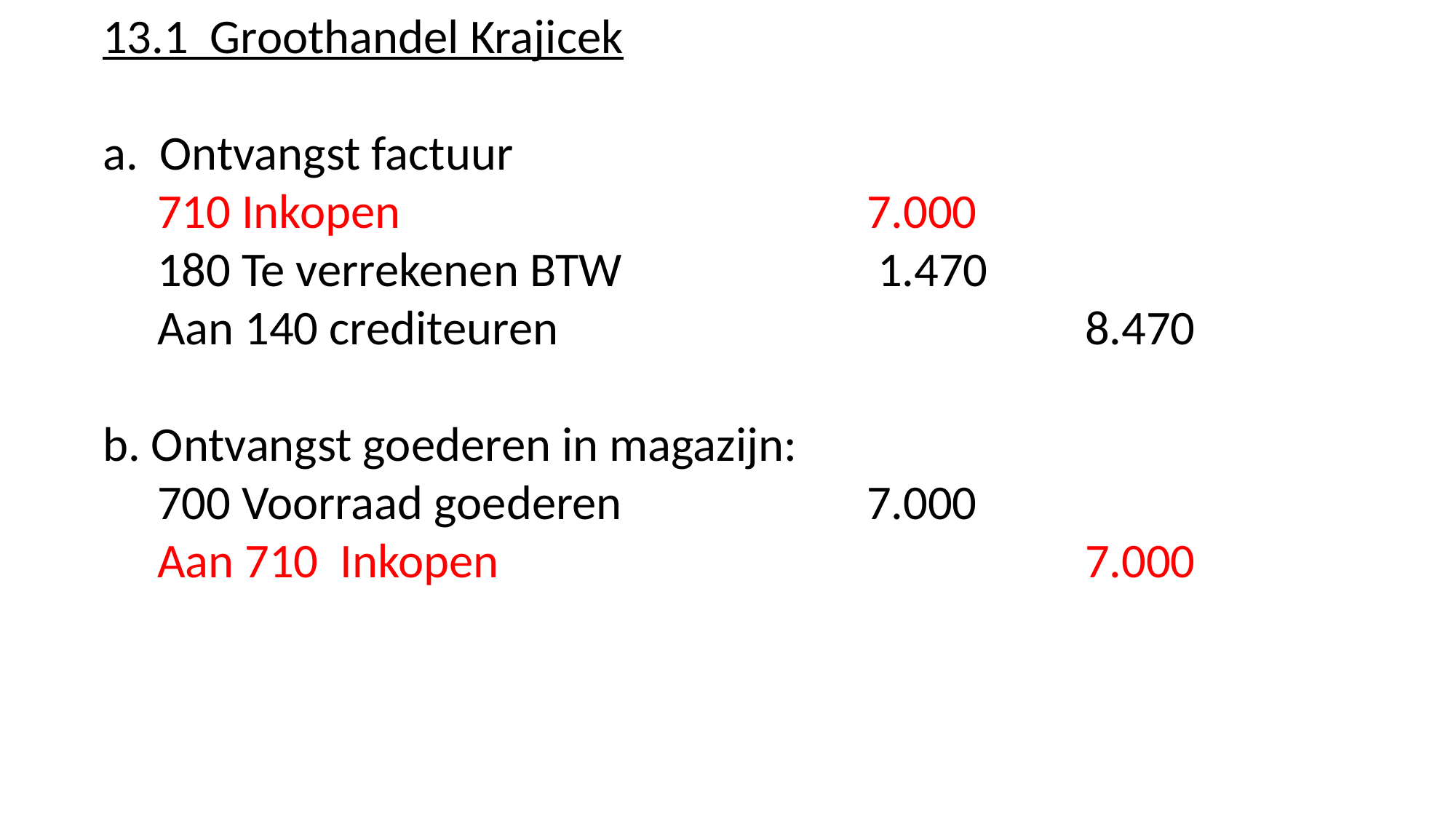

13.1  Groothandel Krajicek

a.  Ontvangst factuur
     710 Inkopen      				7.000
     180 Te verrekenen BTW                      	 1.470
     Aan 140 crediteuren                                         	8.470

b. Ontvangst goederen in magazijn:
     700 Voorraad goederen                      	7.000
     Aan 710  Inkopen				              	7.000